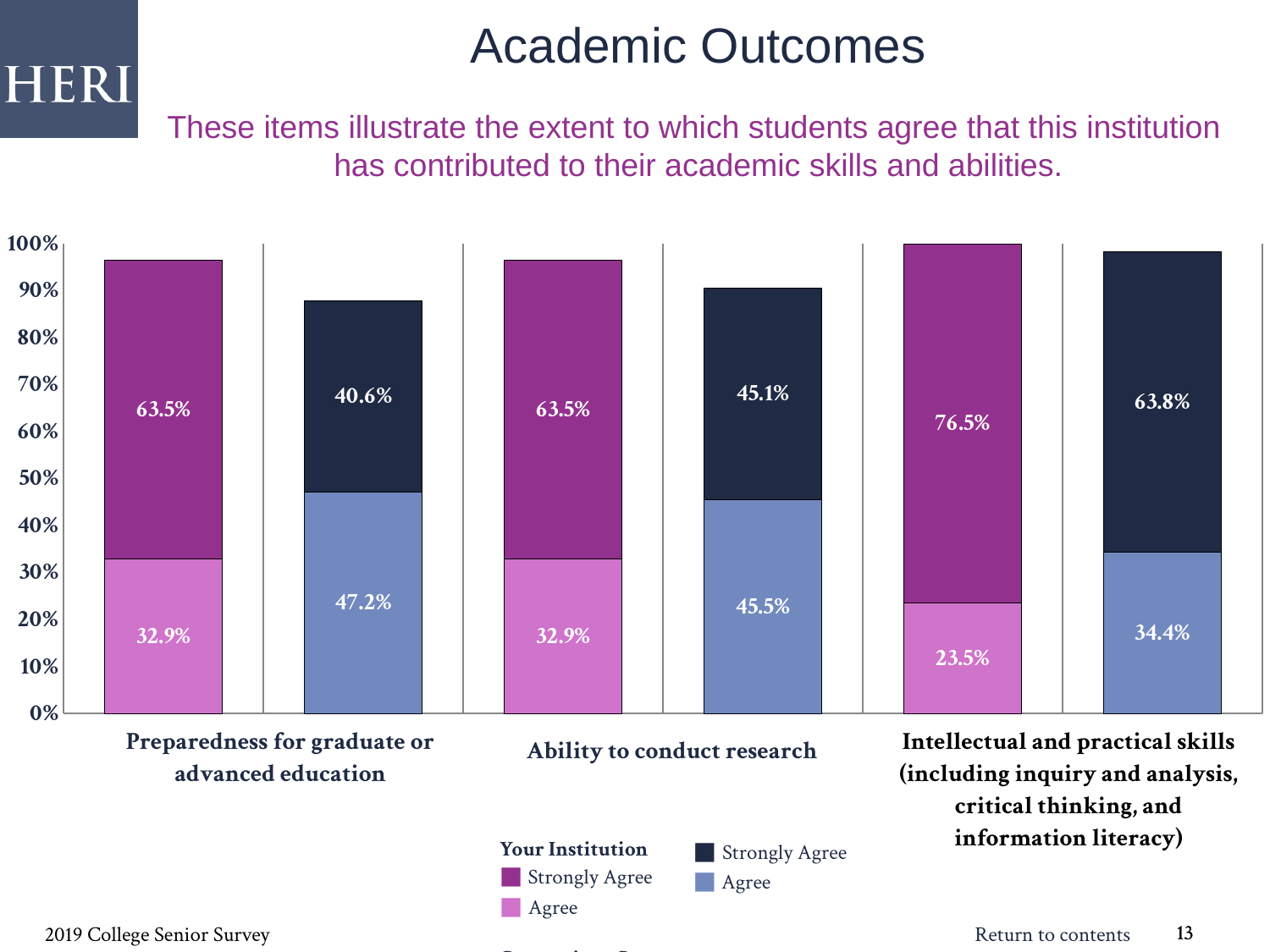

Academic Outcomes
These items illustrate the extent to which students agree that this institution
has contributed to their academic skills and abilities.

### Chart

| Category |  Agree | Strongly Agree |
|---|---|---|
| Intellectual and practical skills (inquiry and analysis, critical thinking, and information literacy) | 0.329 | 0.635 |
| comp | 0.472 | 0.406 |
| Ability to conduct research | 0.329 | 0.635 |
| comp | 0.455 | 0.451 |
| Preparedness for graduate or advanced education | 0.235 | 0.765 |
| comp | 0.344 | 0.638 |
| Preparedness for graduate or advanced education |
| --- |
| Ability to conduct research |
| --- |
| Intellectual and practical skills (including inquiry and analysis, critical thinking, and information literacy) |
| --- |
Your Institution
■ Strongly Agree
■ Agree

Comparison Group
■ Strongly Agree
■ Agree

2019 College Senior Survey
13
13